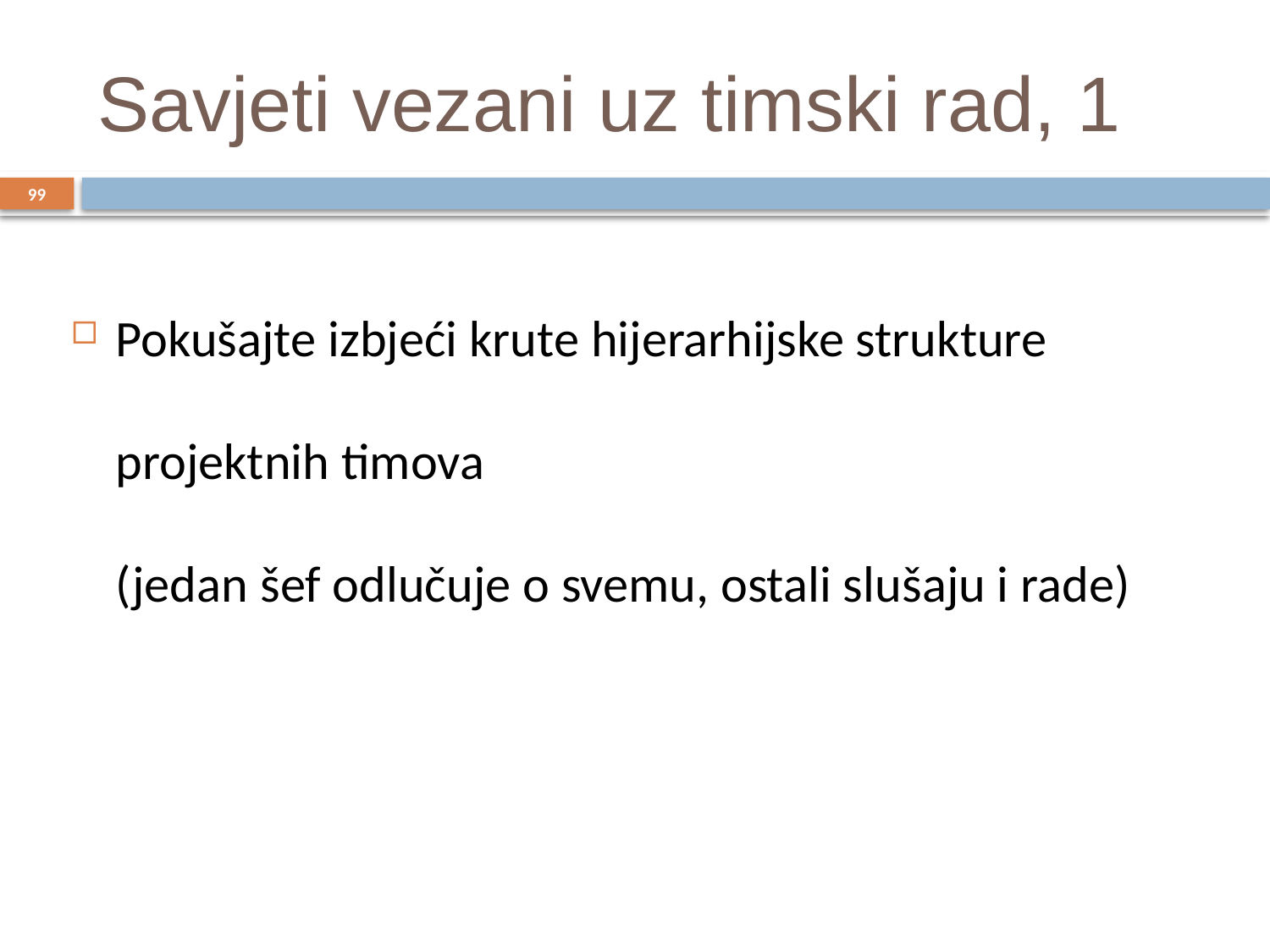

# Savjeti vezani uz timski rad, 1
99
Pokušajte izbjeći krute hijerarhijske strukture projektnih timova
(jedan šef odlučuje o svemu, ostali slušaju i rade)